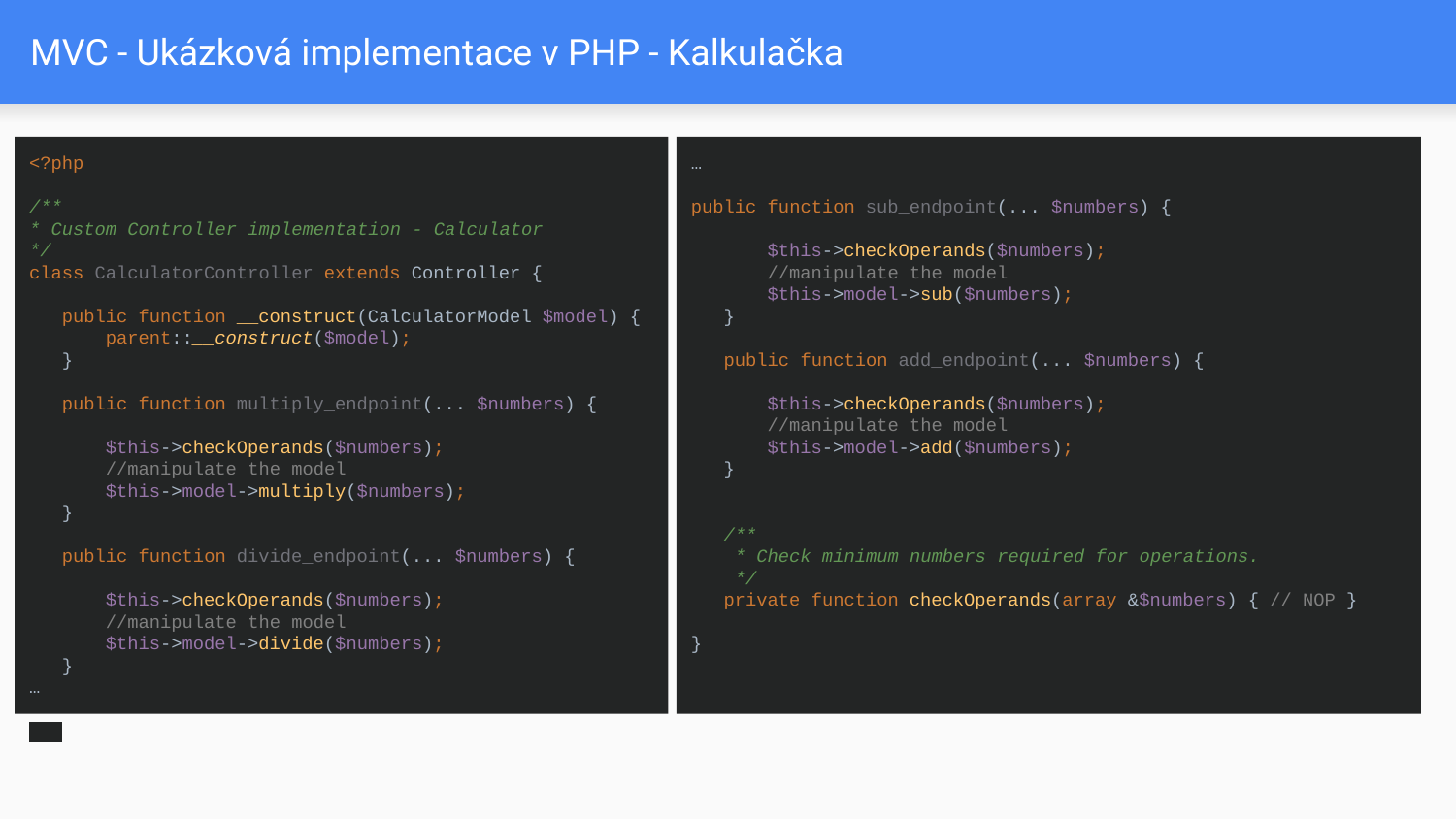

# MVC - Ukázková implementace v PHP - Kalkulačka
…

public function sub_endpoint(... $numbers) {

       $this->checkOperands($numbers);
       //manipulate the model
       $this->model->sub($numbers);
   }

   public function add_endpoint(... $numbers) {

       $this->checkOperands($numbers);
       //manipulate the model
       $this->model->add($numbers);
   }

   /**
    * Check minimum numbers required for operations.
    */
   private function checkOperands(array &$numbers) { // NOP }

}

<?php

/**
* Custom Controller implementation - Calculator
*/
class CalculatorController extends Controller {

   public function __construct(CalculatorModel $model) {
       parent::__construct($model);
   }

   public function multiply_endpoint(... $numbers) {

       $this->checkOperands($numbers);
       //manipulate the model
       $this->model->multiply($numbers);
   }

   public function divide_endpoint(... $numbers) {

       $this->checkOperands($numbers);
       //manipulate the model
       $this->model->divide($numbers);
   }
…